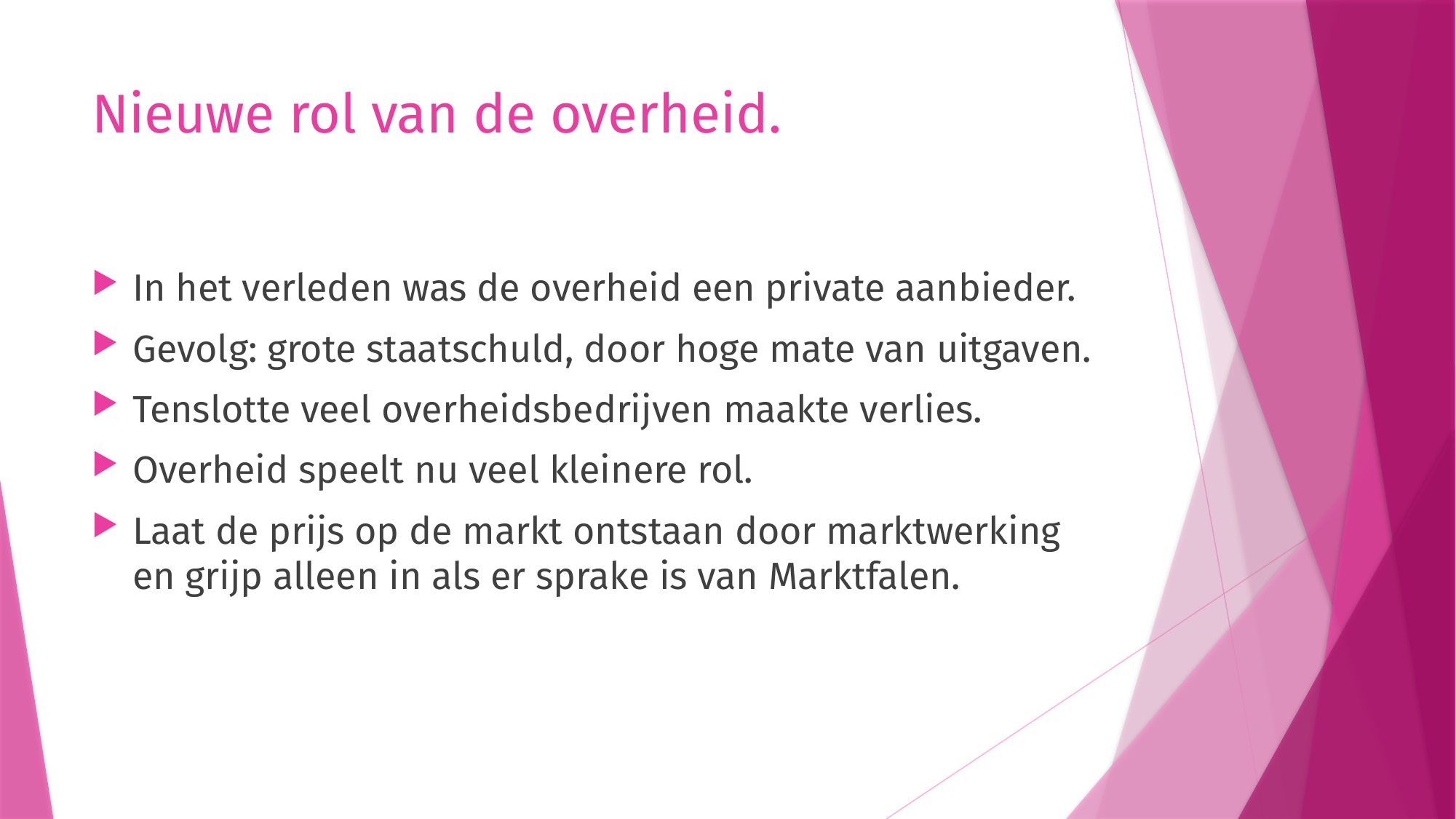

# Nieuwe rol van de overheid.
In het verleden was de overheid een private aanbieder.
Gevolg: grote staatschuld, door hoge mate van uitgaven.
Tenslotte veel overheidsbedrijven maakte verlies.
Overheid speelt nu veel kleinere rol.
Laat de prijs op de markt ontstaan door marktwerking en grijp alleen in als er sprake is van Marktfalen.